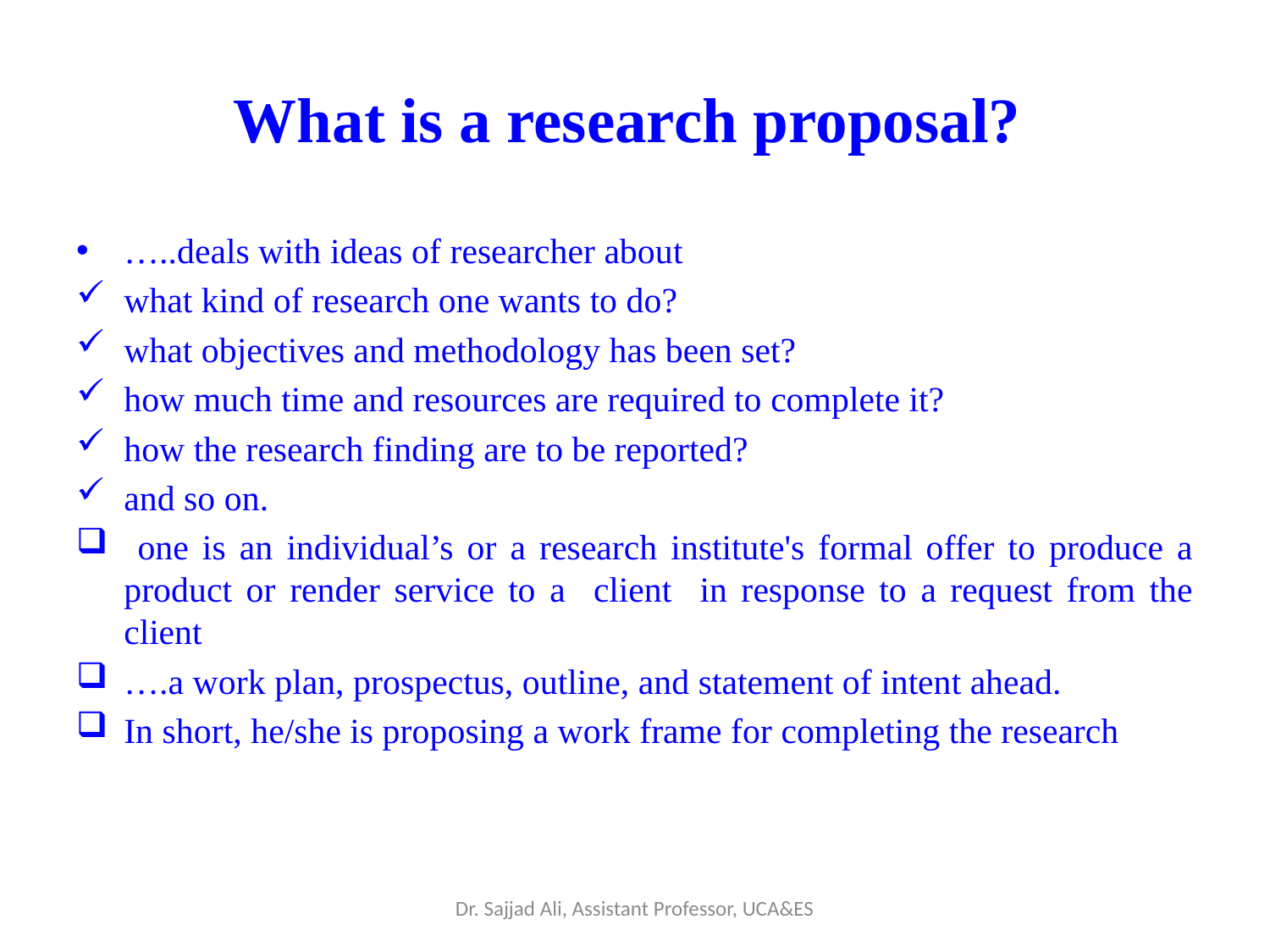

# What is a research proposal?
…..deals with ideas of researcher about
what kind of research one wants to do?
what objectives and methodology has been set?
how much time and resources are required to complete it?
how the research finding are to be reported?
and so on.
 one is an individual’s or a research institute's formal offer to produce a product or render service to a  client  in response to a request from the client
….a work plan, prospectus, outline, and statement of intent ahead.
In short, he/she is proposing a work frame for completing the research
Dr. Sajjad Ali, Assistant Professor, UCA&ES